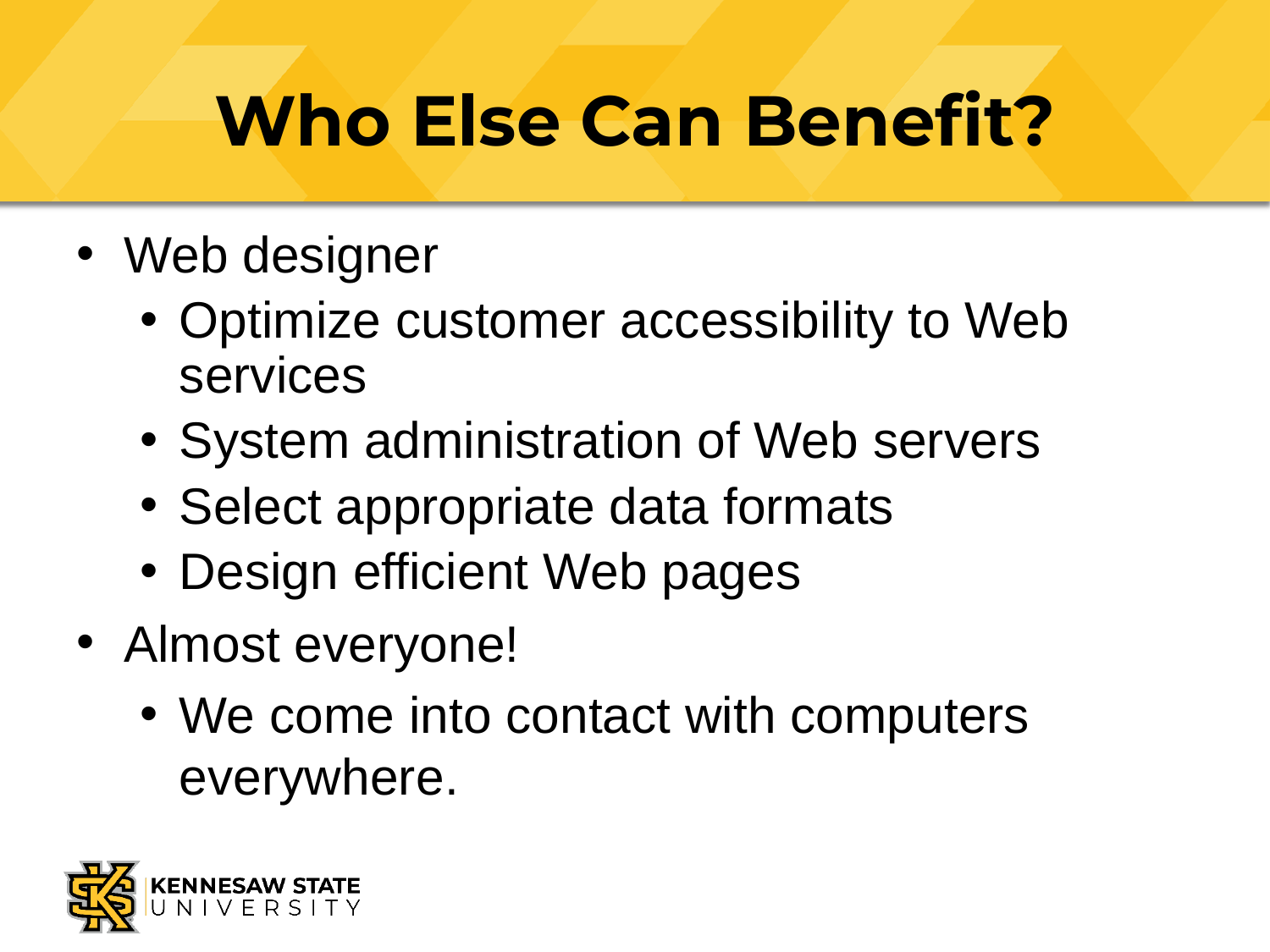

# Who Else Can Benefit?
Web designer
Optimize customer accessibility to Web services
System administration of Web servers
Select appropriate data formats
Design efficient Web pages
Almost everyone!
We come into contact with computers everywhere.